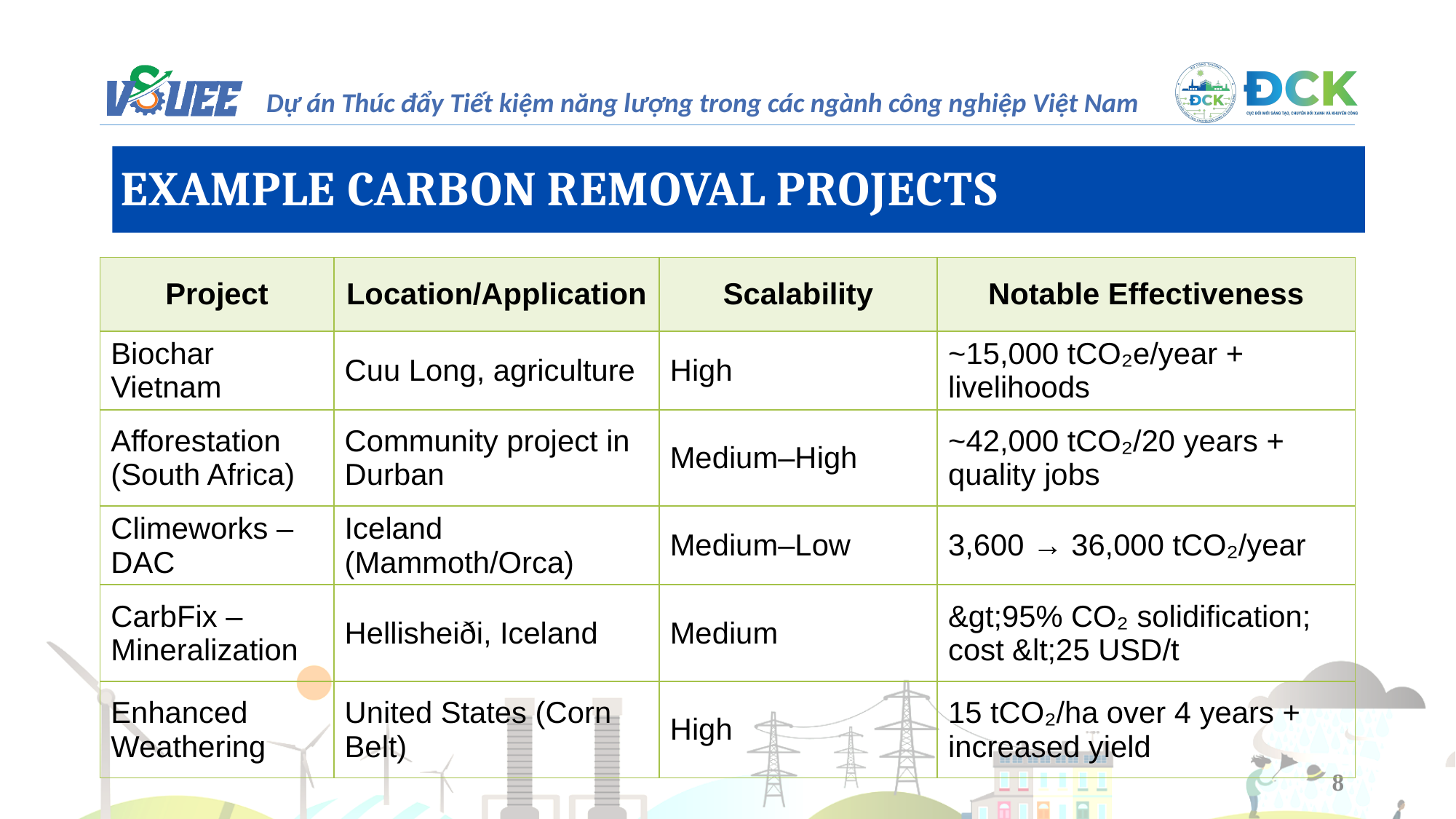

EXAMPLE CARBON REMOVAL PROJECTS
| Project | Location/Application | Scalability | Notable Effectiveness |
| --- | --- | --- | --- |
| Biochar Vietnam | Cuu Long, agriculture | High | ~15,000 tCO₂e/year + livelihoods |
| Afforestation (South Africa) | Community project in Durban | Medium–High | ~42,000 tCO₂/20 years + quality jobs |
| Climeworks – DAC | Iceland (Mammoth/Orca) | Medium–Low | 3,600 → 36,000 tCO₂/year |
| CarbFix – Mineralization | Hellisheiði, Iceland | Medium | &gt;95% CO₂ solidification; cost &lt;25 USD/t |
| Enhanced Weathering | United States (Corn Belt) | High | 15 tCO₂/ha over 4 years + increased yield |
8